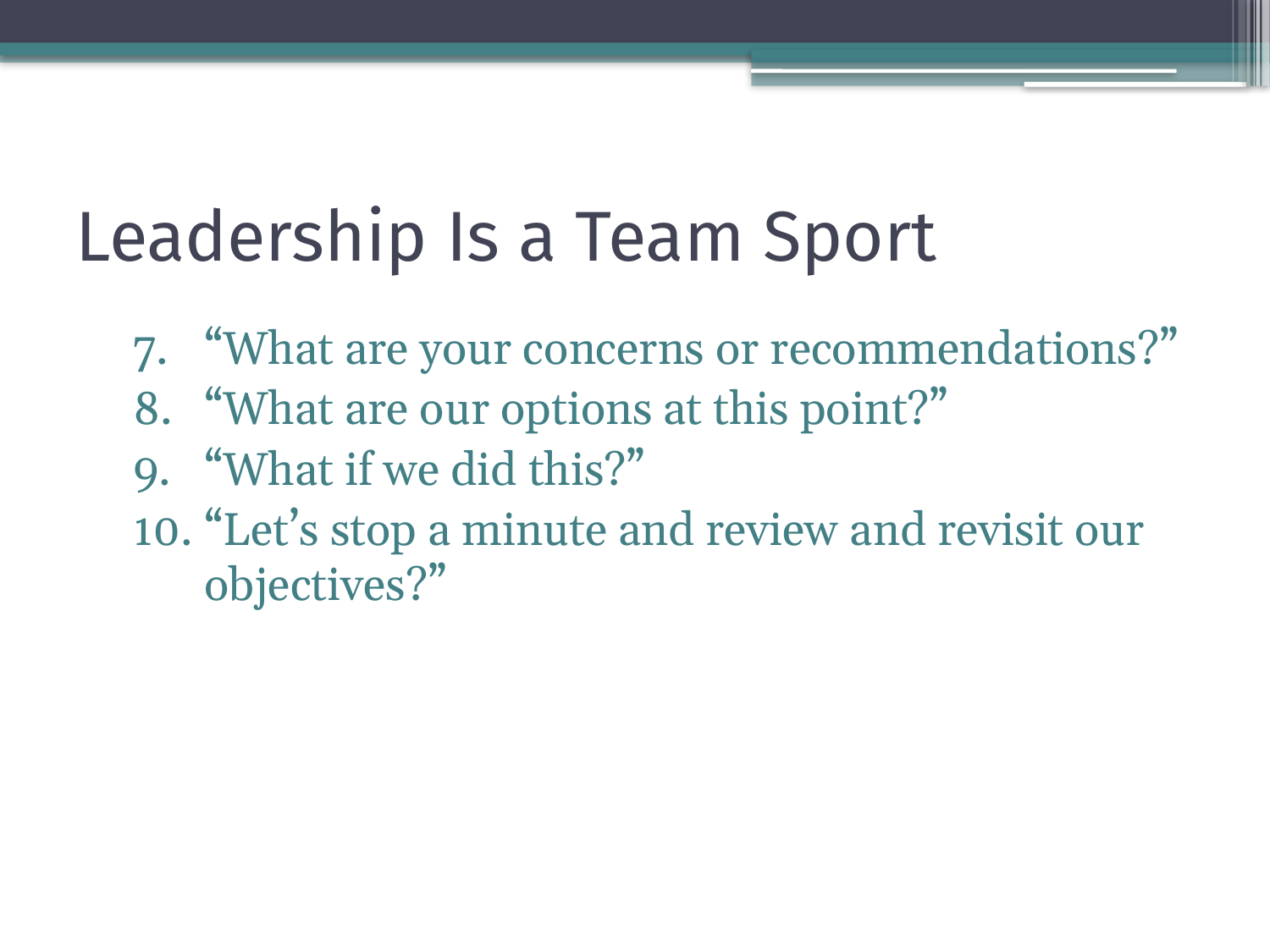

# Leadership Is a Team Sport
“What are your concerns or recommendations?”
“What are our options at this point?”
“What if we did this?”
“Let’s stop a minute and review and revisit our objectives?”